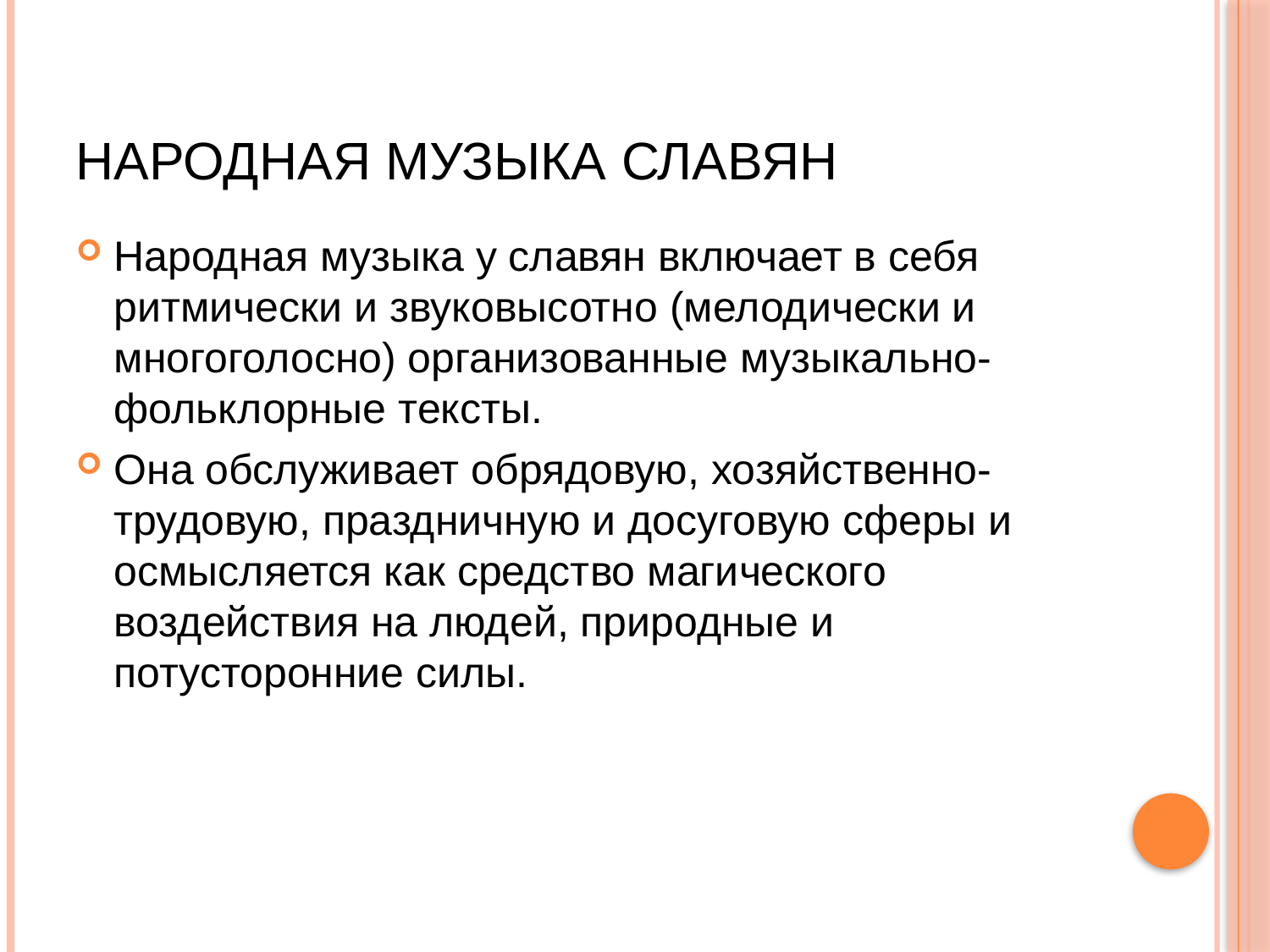

# Народная музыка Славян
Народная музыка у славян включает в себя ритмически и звуковысотно (мелодически и многоголосно) организованные музыкально-фольклорные тексты.
Она обслуживает обрядовую, хозяйственно-трудовую, праздничную и досуговую сферы и осмысляется как средство магического воздействия на людей, природные и потусторонние силы.